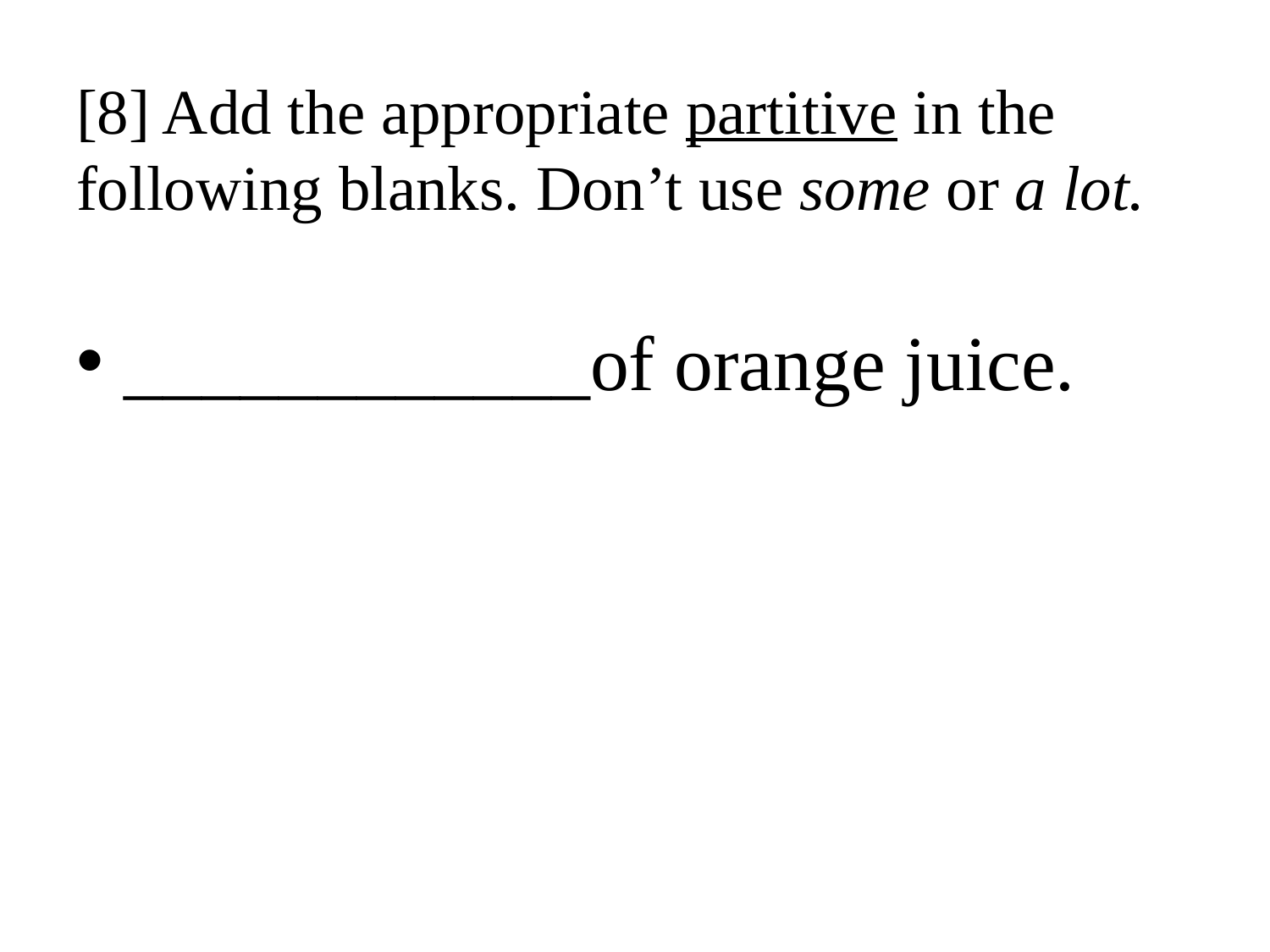

# [8] Add the appropriate partitive in the following blanks. Don’t use some or a lot.
____________of orange juice.